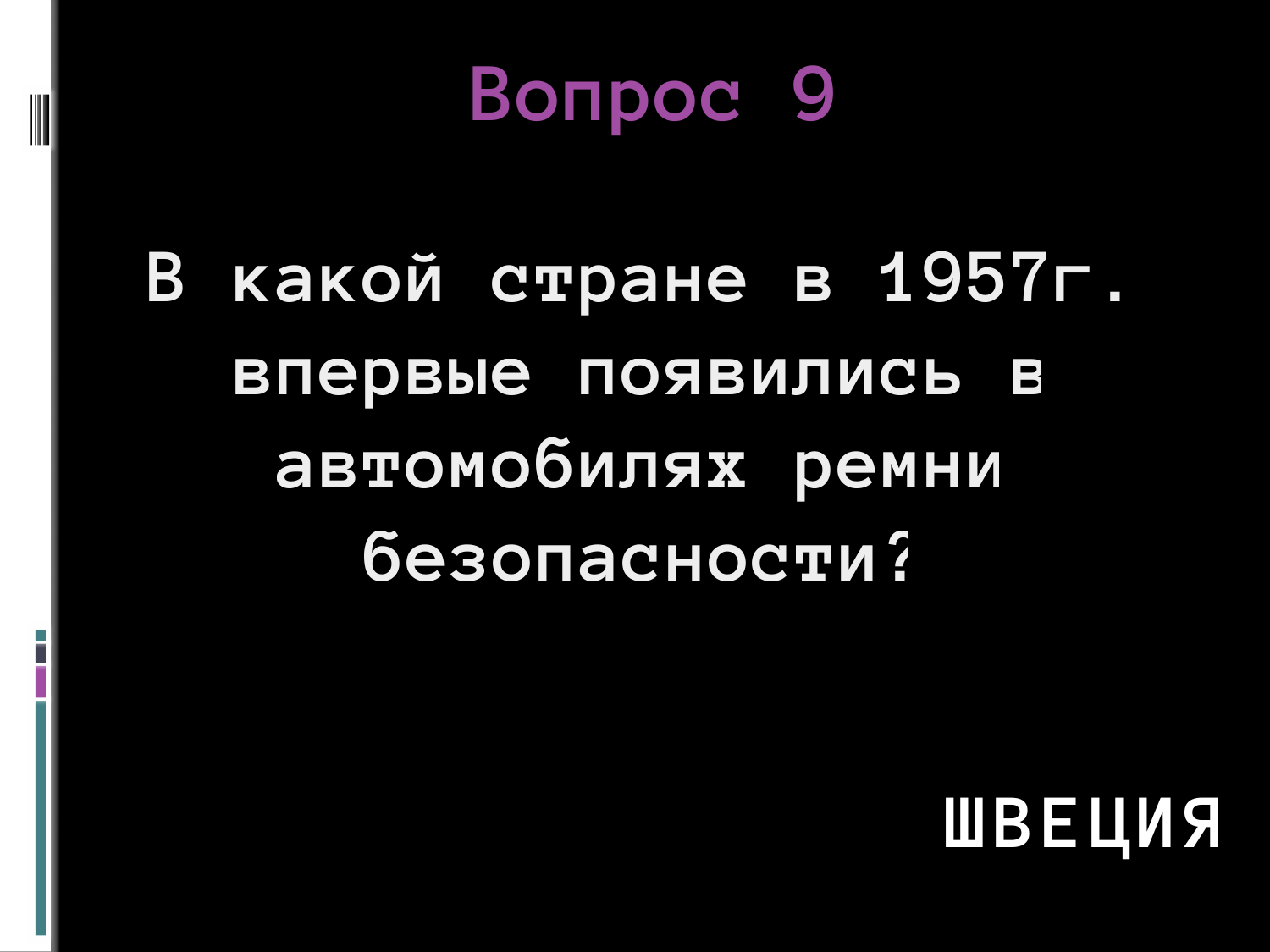

# Вопрос 9
В какой стране в 1957г. впервые появились в автомобилях ремни безопасности?
швеция